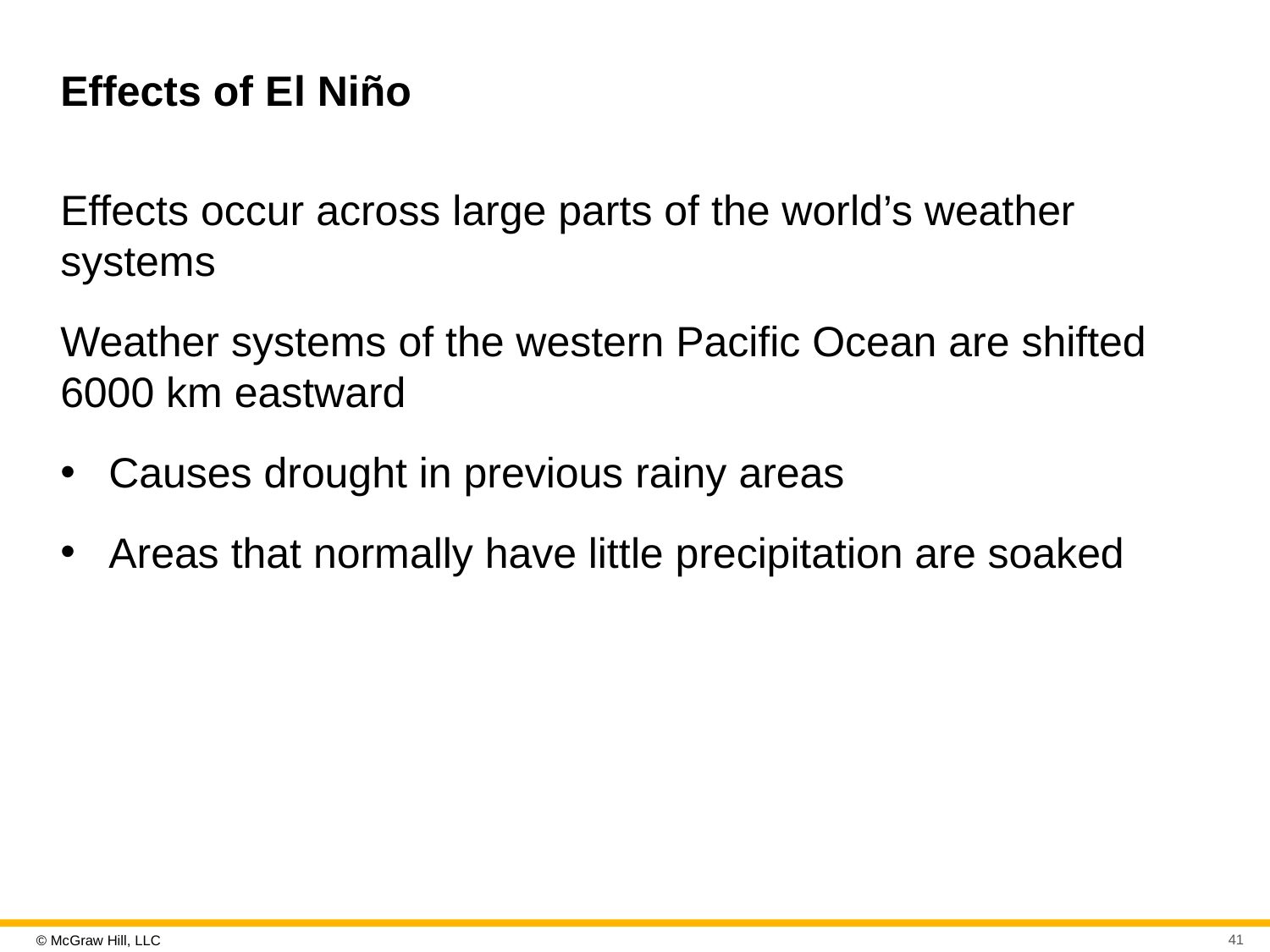

# Effects of E l Niño
Effects occur across large parts of the world’s weather systems
Weather systems of the western Pacific Ocean are shifted 6000 km eastward
Causes drought in previous rainy areas
Areas that normally have little precipitation are soaked
41